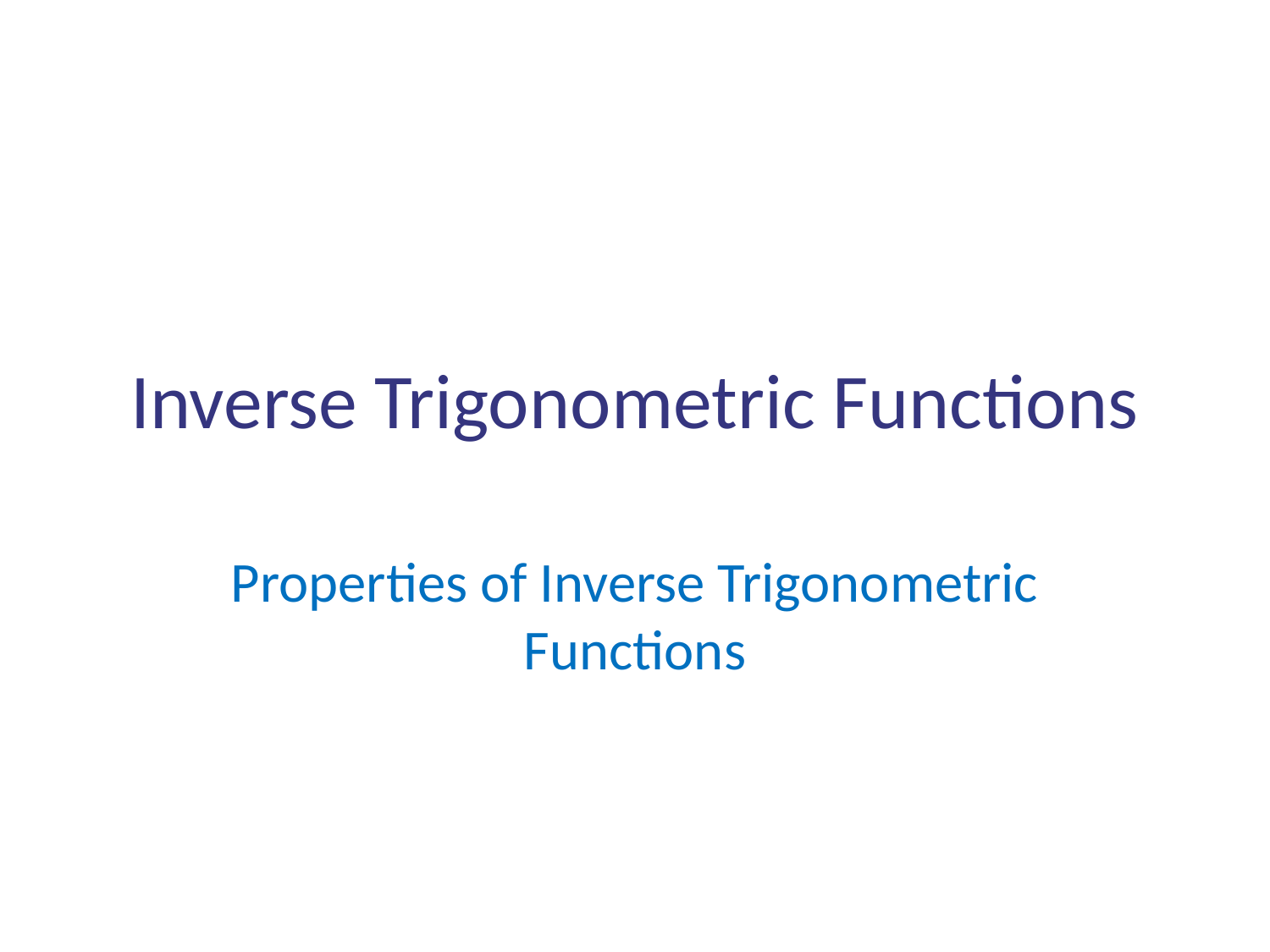

# Inverse Trigonometric Functions
Properties of Inverse Trigonometric Functions